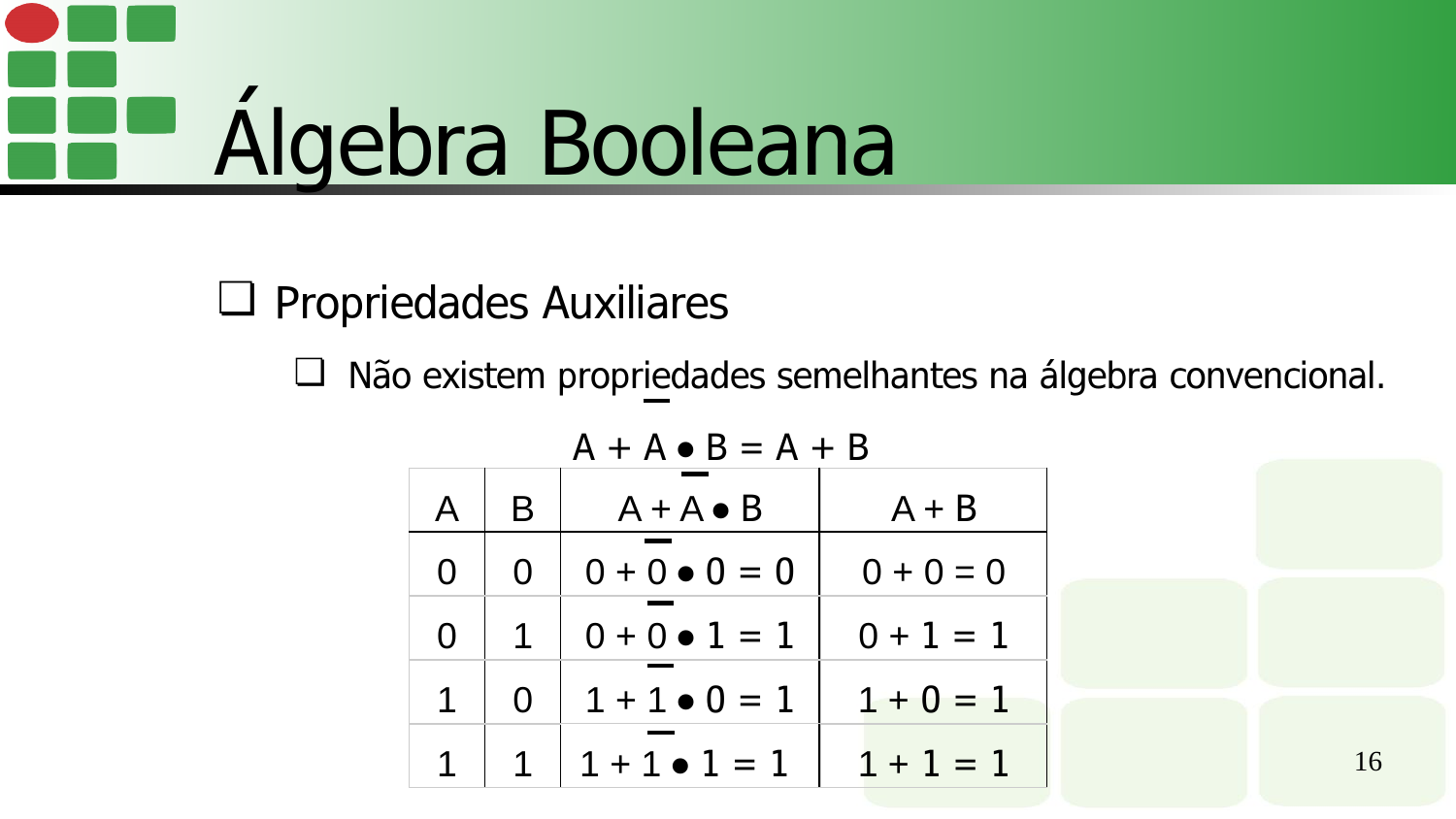

Álgebra Booleana
Propriedades Auxiliares
Não existem propriedades semelhantes na álgebra convencional.
A + A ⦁ B = A + B
| A + A ⦁ B |
| --- |
| 0 + 0 ⦁ 0 = 0 |
| 0 + 0 ⦁ 1 = 1 |
| 1 + 1 ⦁ 0 = 1 |
| 1 + 1 ⦁ 1 = 1 |
| A | B |
| --- | --- |
| 0 | 0 |
| 0 | 1 |
| 1 | 0 |
| 1 | 1 |
| A + B |
| --- |
| 0 + 0 = 0 |
| 0 + 1 = 1 |
| 1 + 0 = 1 |
| 1 + 1 = 1 |
16